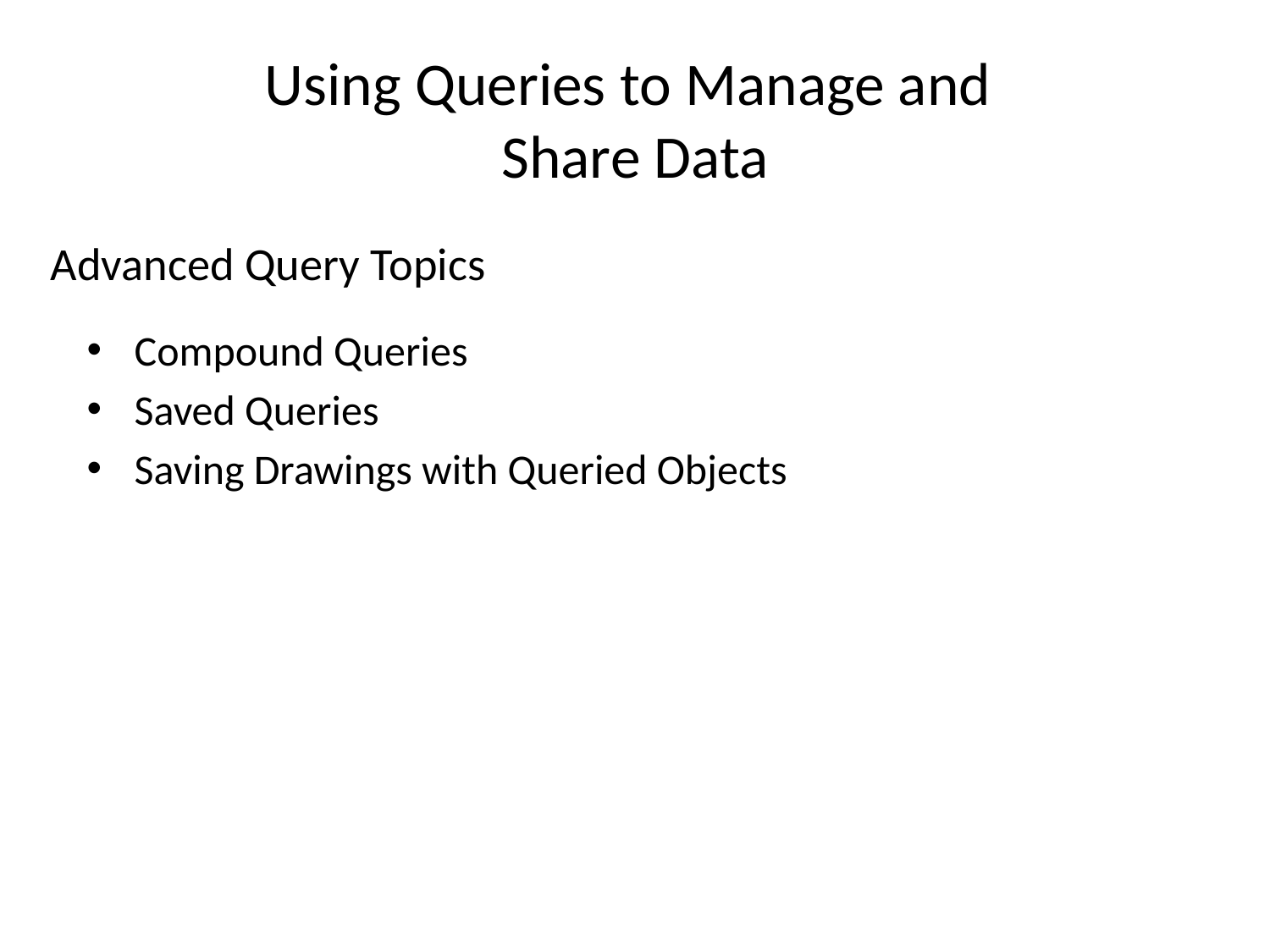

# Using Queries to Manage and Share Data

Advanced Query Topics
Compound Queries
Saved Queries
Saving Drawings with Queried Objects